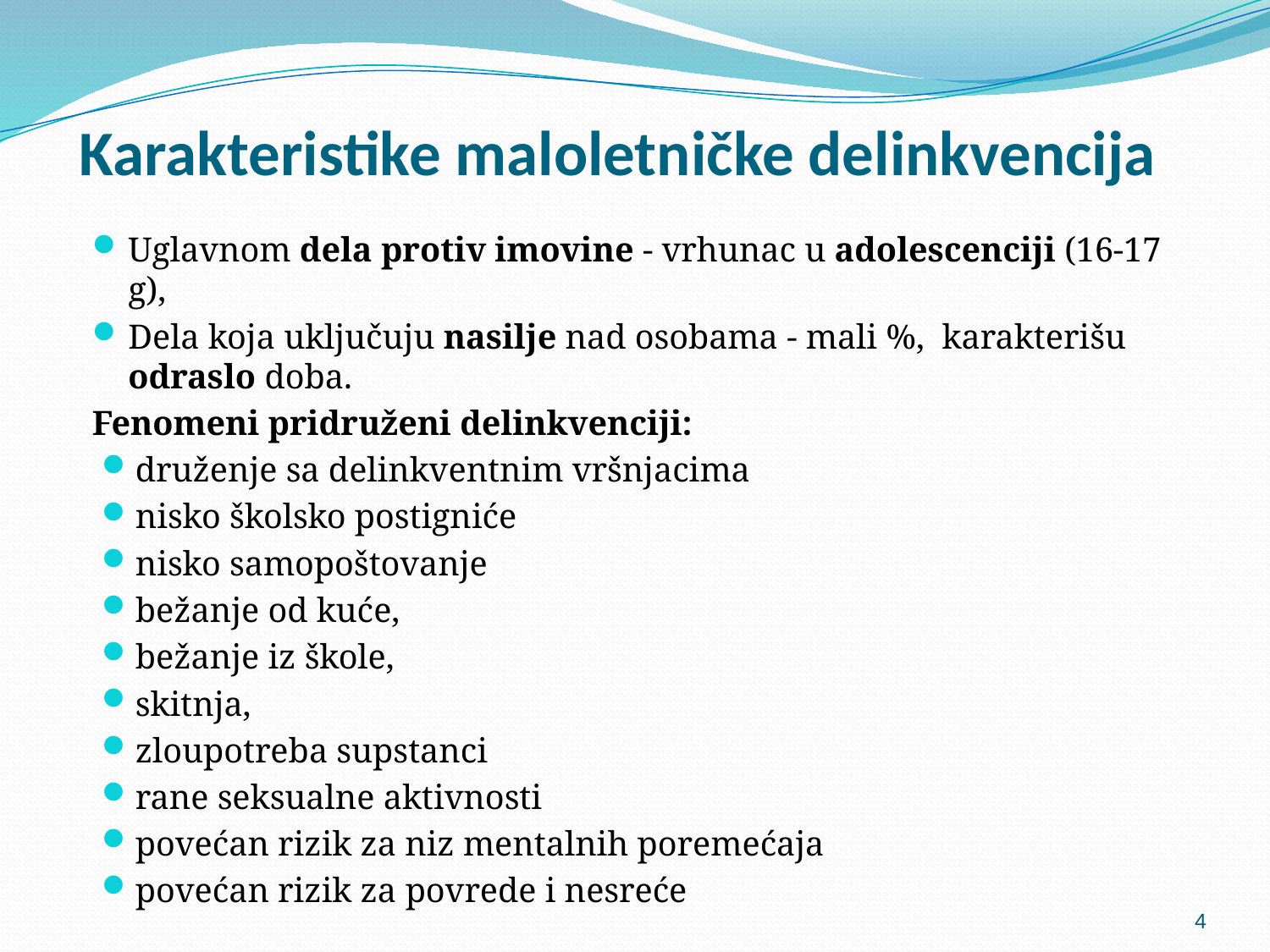

# Karakteristike maloletničke delinkvencija
Uglavnom dela protiv imovine - vrhunac u adolescenciji (16-17 g),
Dela koja uključuju nasilje nad osobama - mali %,  karakterišu odraslo doba.
Fenomeni pridruženi delinkvenciji:
druženje sa delinkventnim vršnjacima
nisko školsko postigniće
nisko samopoštovanje
bežanje od kuće,
bežanje iz škole,
skitnja,
zloupotreba supstanci
rane seksualne aktivnosti
povećan rizik za niz mentalnih poremećaja
povećan rizik za povrede i nesreće

4